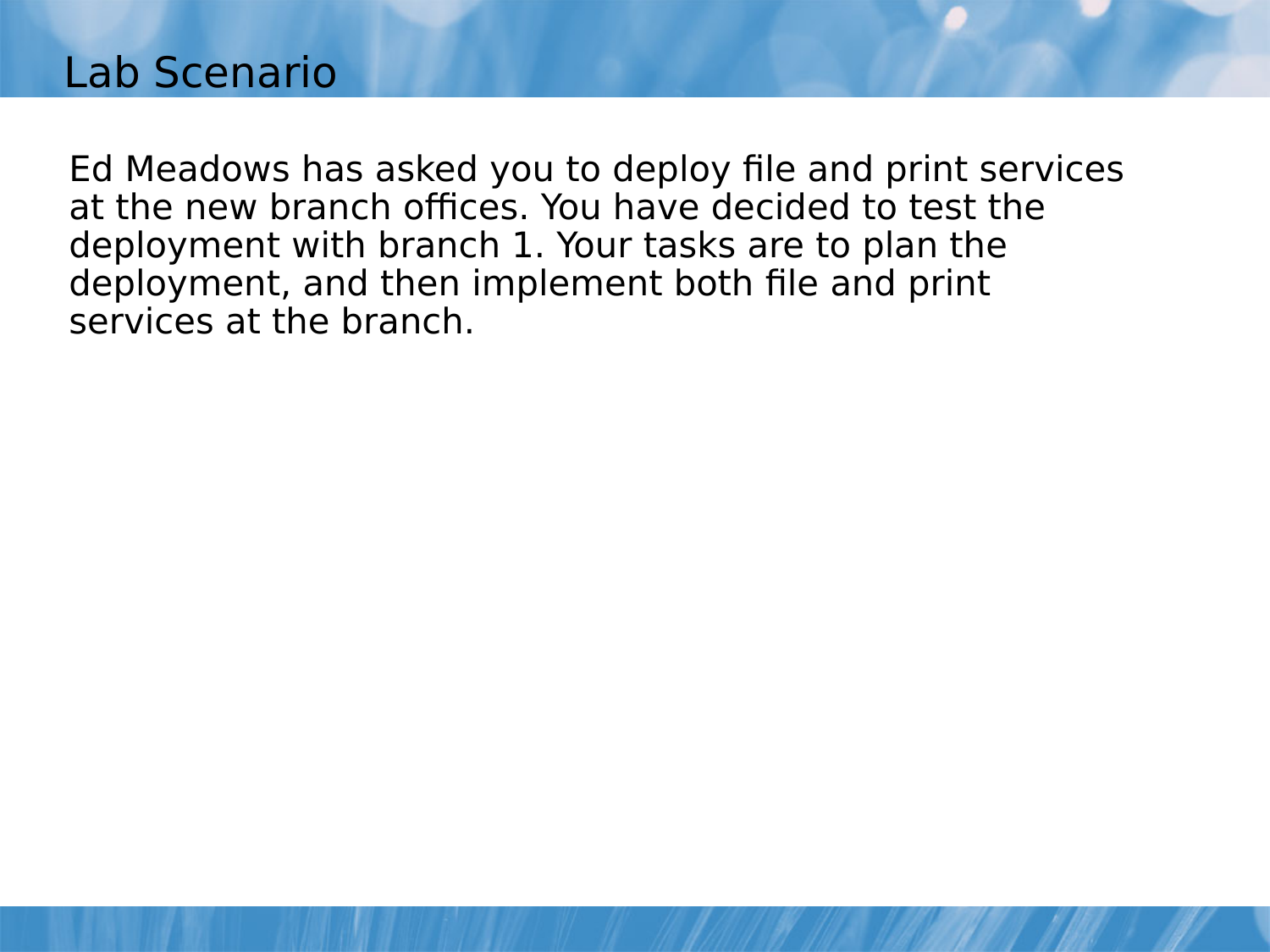

# Lab Scenario
Ed Meadows has asked you to deploy file and print services at the new branch offices. You have decided to test the deployment with branch 1. Your tasks are to plan the deployment, and then implement both file and print services at the branch.